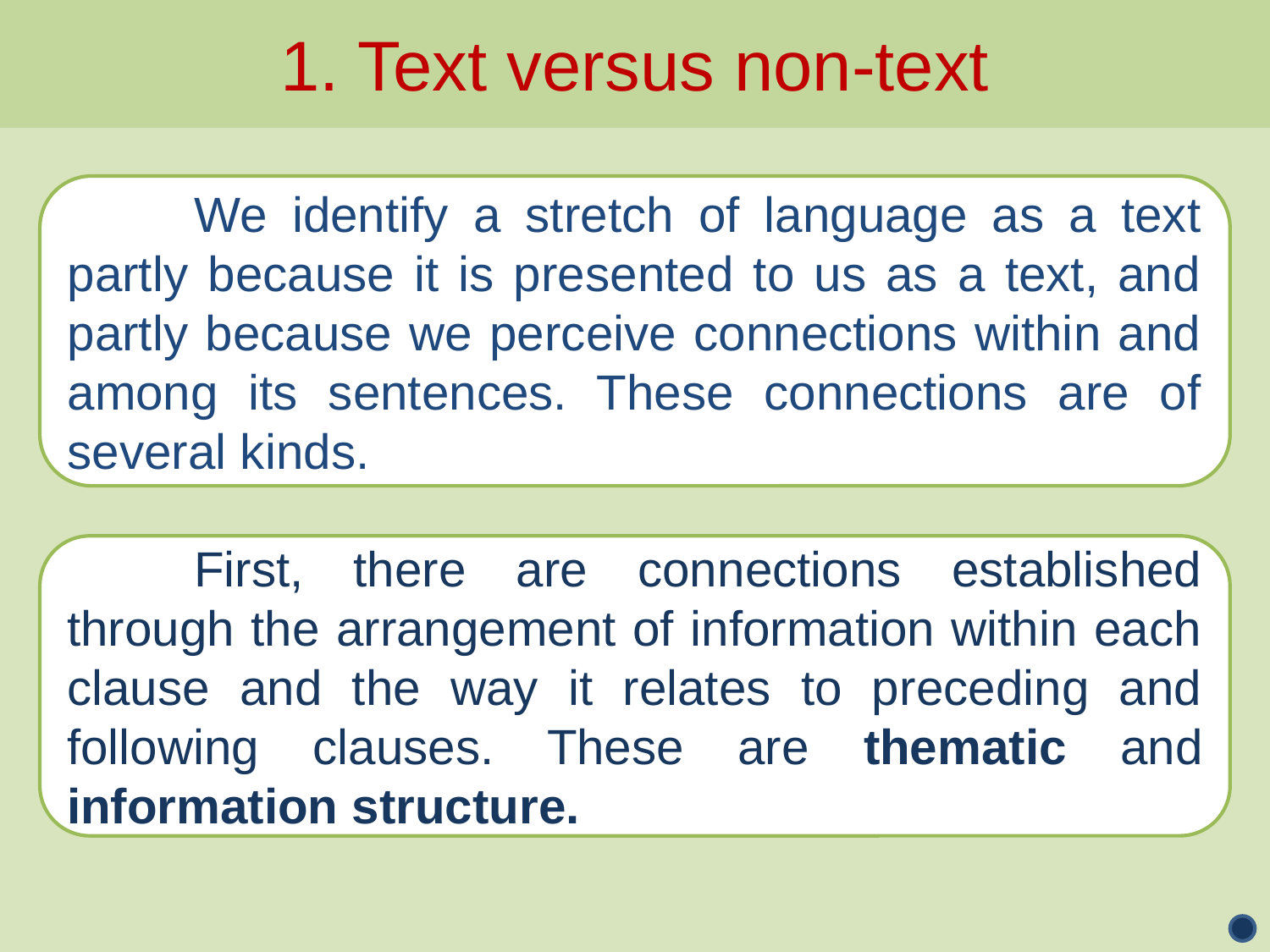

1. Text versus non-text
	We identify a stretch of language as a text partly because it is presented to us as a text, and partly because we perceive connections within and among its sentences. These connections are of several kinds.
	First, there are connections established through the arrangement of information within each clause and the way it relates to preceding and following clauses. These are thematic and information structure.